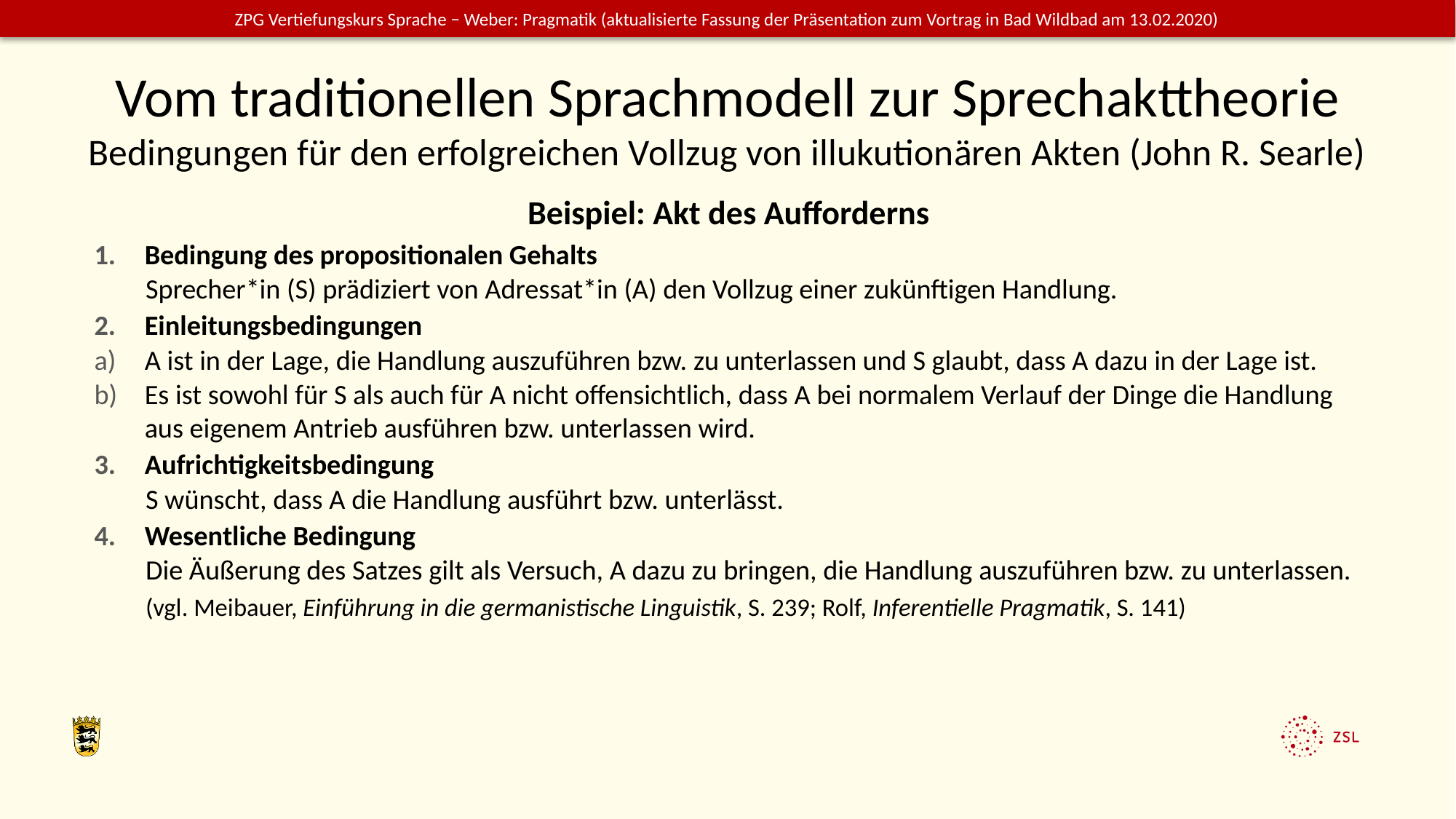

# Vom traditionellen Sprachmodell zur Sprechakttheorie Bedingungen für den erfolgreichen Vollzug von illukutionären Akten (John R. Searle)
Beispiel: Akt des Aufforderns
Bedingung des propositionalen Gehalts
Sprecher*in (S) prädiziert von Adressat*in (A) den Vollzug einer zukünftigen Handlung.
Einleitungsbedingungen
A ist in der Lage, die Handlung auszuführen bzw. zu unterlassen und S glaubt, dass A dazu in der Lage ist.
Es ist sowohl für S als auch für A nicht offensichtlich, dass A bei normalem Verlauf der Dinge die Handlung aus eigenem Antrieb ausführen bzw. unterlassen wird.
Aufrichtigkeitsbedingung
S wünscht, dass A die Handlung ausführt bzw. unterlässt.
Wesentliche Bedingung
Die Äußerung des Satzes gilt als Versuch, A dazu zu bringen, die Handlung auszuführen bzw. zu unterlassen.
(vgl. Meibauer, Einführung in die germanistische Linguistik, S. 239; Rolf, Inferentielle Pragmatik, S. 141)